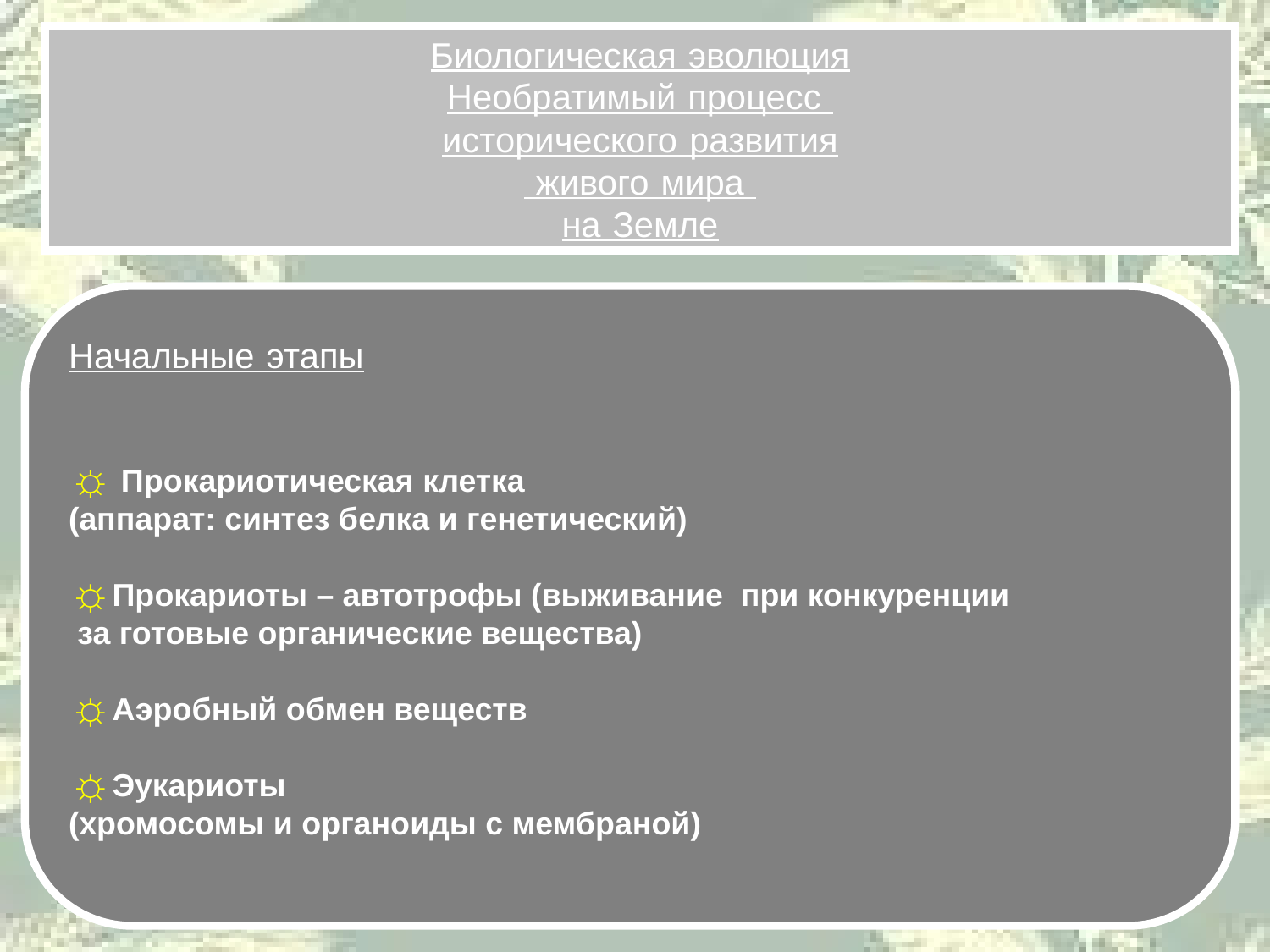

Биологическая эволюция
Необратимый процесс
исторического развития
 живого мира
на Земле
Начальные этапы

 Прокариотическая клетка
(аппарат: синтез белка и генетический)

Прокариоты – автотрофы (выживание  при конкуренции
 за готовые органические вещества)

Аэробный обмен веществ

Эукариоты
(хромосомы и органоиды с мембраной)